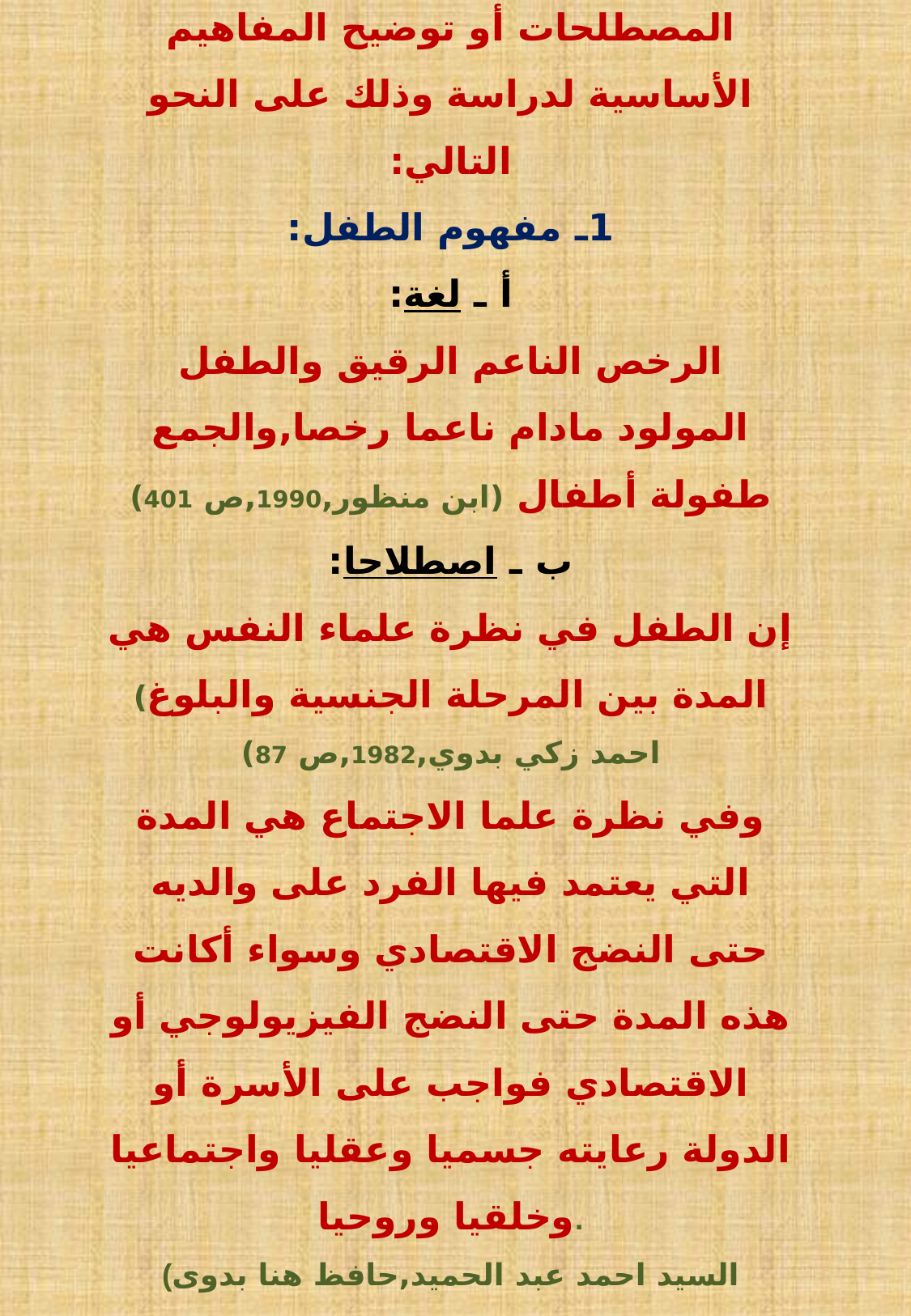

تحديد المصطلحات:
سنقوم في هذا العنصر بتحديد المصطلحات أو توضيح المفاهيم الأساسية لدراسة وذلك على النحو التالي:
1ـ مفهوم الطفل:
أ ـ لغة:
الرخص الناعم الرقيق والطفل المولود مادام ناعما رخصا,والجمع طفولة أطفال (ابن منظور,1990,ص 401)
ب ـ اصطلاحا:
إن الطفل في نظرة علماء النفس هي المدة بين المرحلة الجنسية والبلوغ) احمد زكي بدوي,1982,ص 87)
وفي نظرة علما الاجتماع هي المدة التي يعتمد فيها الفرد على والديه حتى النضج الاقتصادي وسواء أكانت هذه المدة حتى النضج الفيزيولوجي أو الاقتصادي فواجب على الأسرة أو الدولة رعايته جسميا وعقليا واجتماعيا وخلقيا وروحيا.
(السيد احمد عبد الحميد,حافظ هنا بدوى 1998ص141)